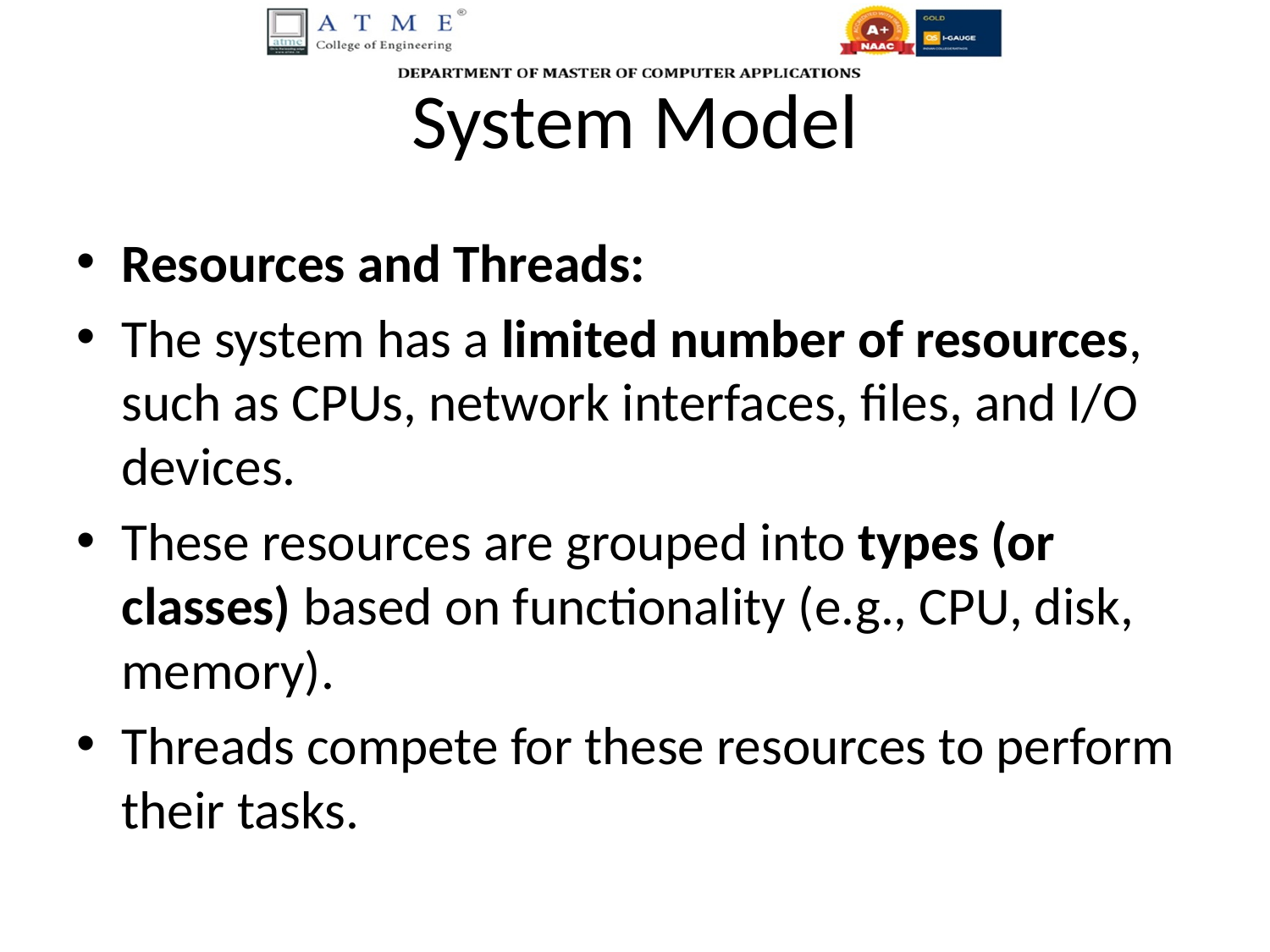

# System Model
Resources and Threads:
The system has a limited number of resources, such as CPUs, network interfaces, files, and I/O devices.
These resources are grouped into types (or classes) based on functionality (e.g., CPU, disk, memory).
Threads compete for these resources to perform their tasks.